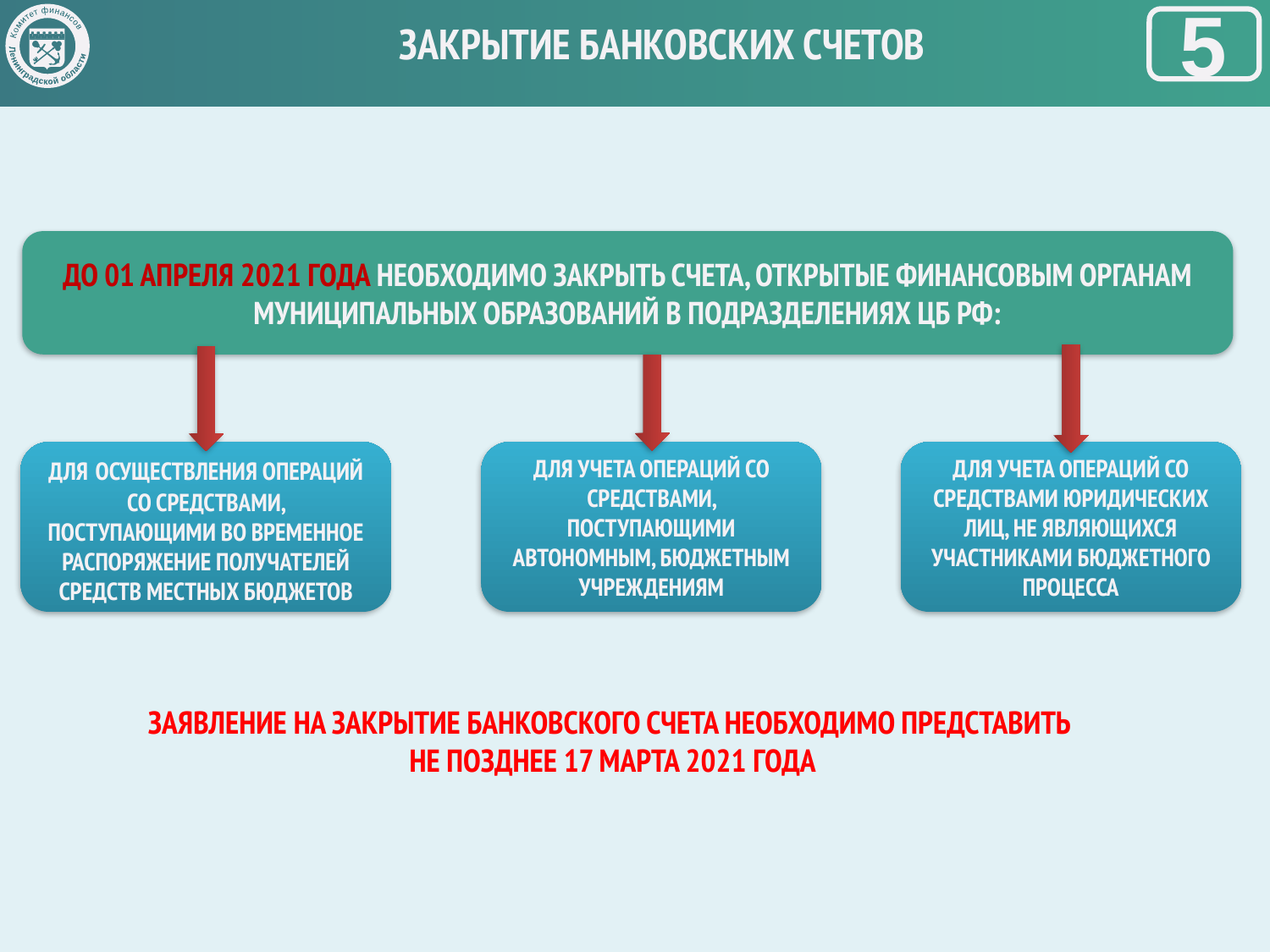

Комитет финансов
Ленинградской области

5
ЗАКРЫТИЕ БАНКОВСКИХ СЧЕТОВ

ДО 01 АПРЕЛЯ 2021 ГОДА НЕОБХОДИМО ЗАКРЫТЬ СЧЕТА, ОТКРЫТЫЕ ФИНАНСОВЫМ ОРГАНАМ МУНИЦИПАЛЬНЫХ ОБРАЗОВАНИЙ В ПОДРАЗДЕЛЕНИЯХ ЦБ РФ:

ДЛЯ ОСУЩЕСТВЛЕНИЯ ОПЕРАЦИЙ СО СРЕДСТВАМИ, ПОСТУПАЮЩИМИ ВО ВРЕМЕННОЕ РАСПОРЯЖЕНИЕ ПОЛУЧАТЕЛЕЙ СРЕДСТВ МЕСТНЫХ БЮДЖЕТОВ
ДЛЯ УЧЕТА ОПЕРАЦИЙ СО СРЕДСТВАМИ, ПОСТУПАЮЩИМИ АВТОНОМНЫМ, БЮДЖЕТНЫМ УЧРЕЖДЕНИЯМ
ДЛЯ УЧЕТА ОПЕРАЦИЙ СО СРЕДСТВАМИ ЮРИДИЧЕСКИХ ЛИЦ, НЕ ЯВЛЯЮЩИХСЯ УЧАСТНИКАМИ БЮДЖЕТНОГО ПРОЦЕССА
ЗАЯВЛЕНИЕ НА ЗАКРЫТИЕ БАНКОВСКОГО СЧЕТА НЕОБХОДИМО ПРЕДСТАВИТЬ
НЕ ПОЗДНЕЕ 17 МАРТА 2021 ГОДА